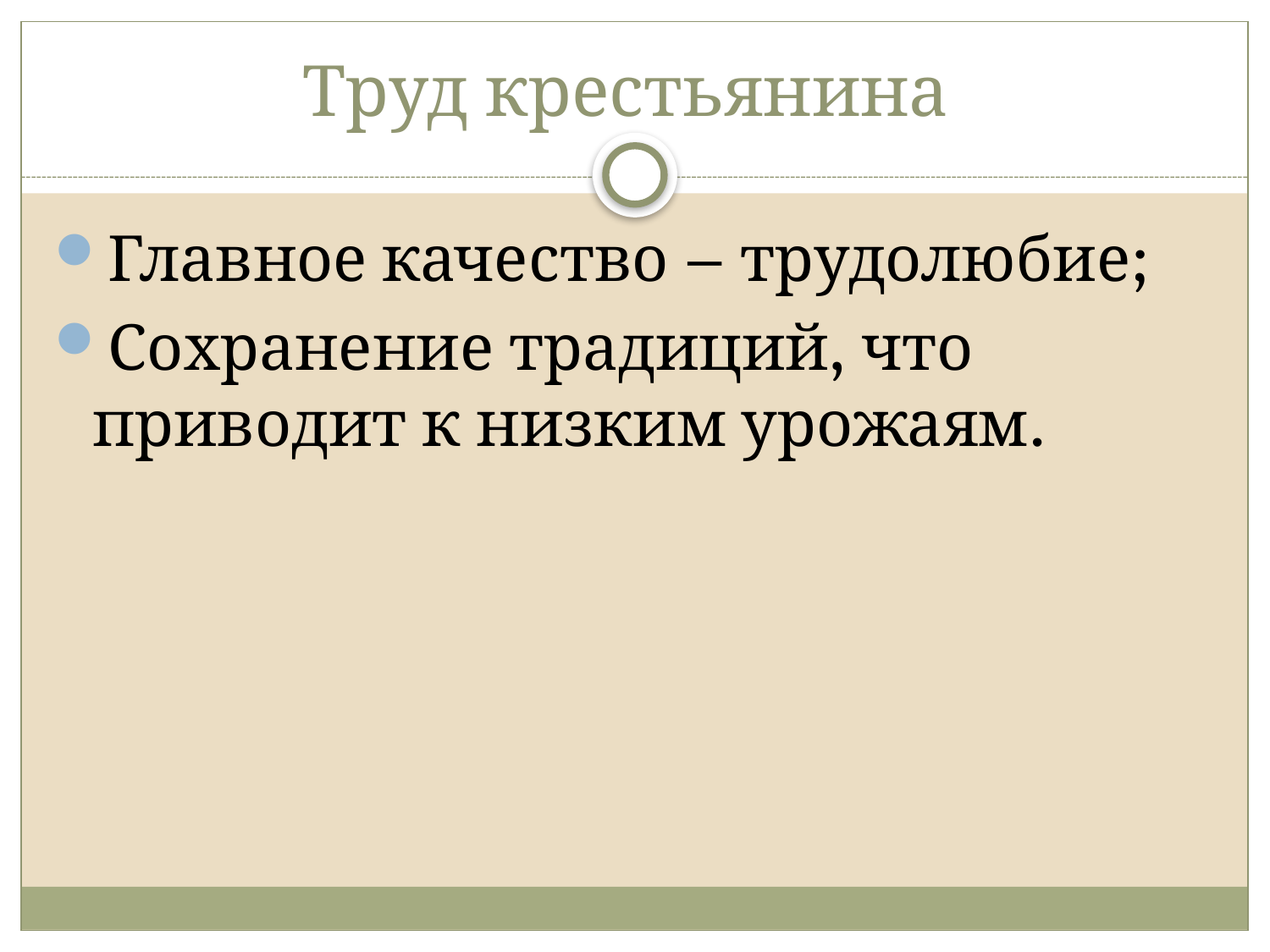

# Труд крестьянина
Главное качество – трудолюбие;
Сохранение традиций, что приводит к низким урожаям.